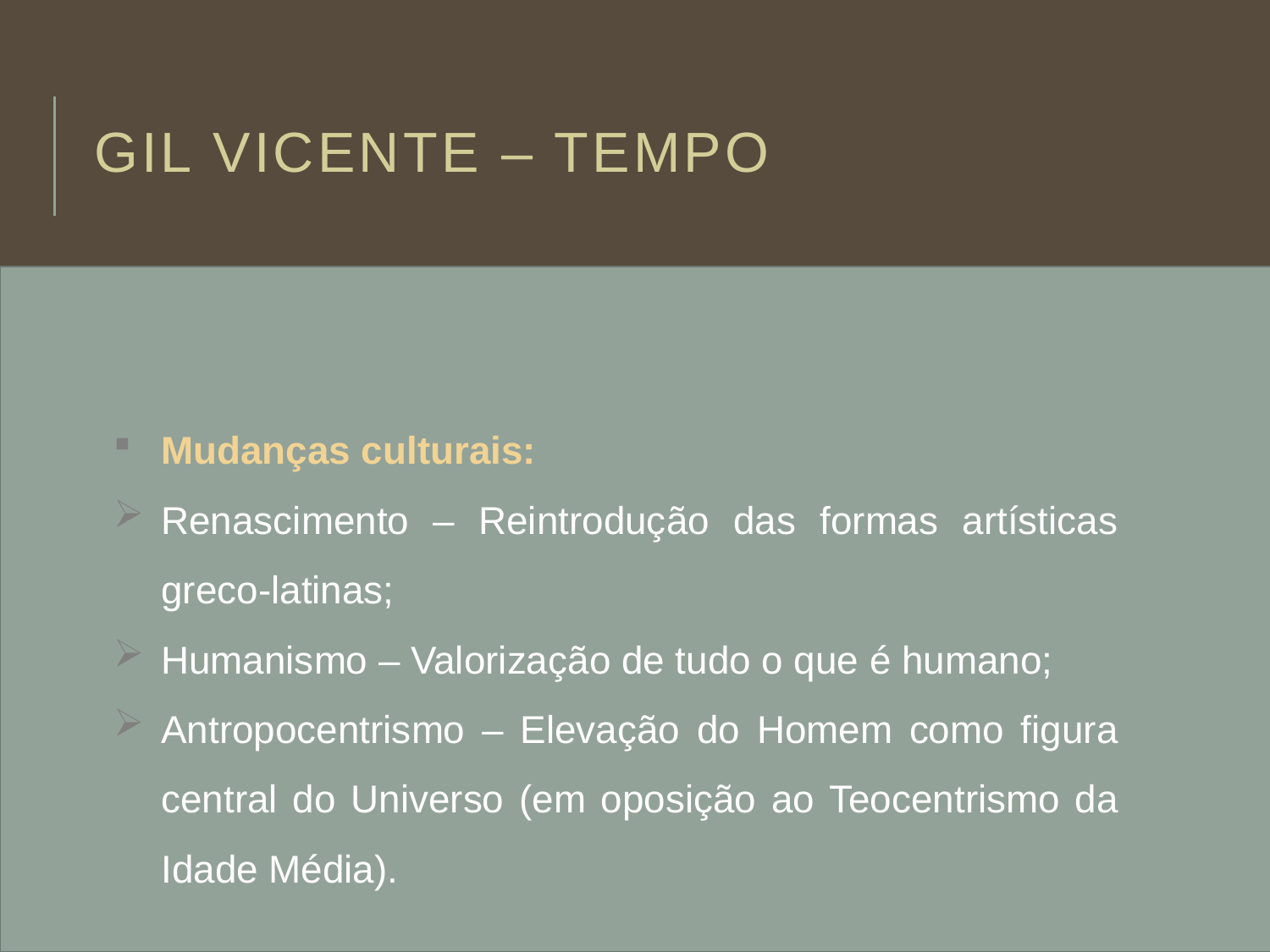

Gil Vicente – Tempo

Mudanças culturais:
Renascimento – Reintrodução das formas artísticas greco-latinas;
Humanismo – Valorização de tudo o que é humano;
Antropocentrismo – Elevação do Homem como figura central do Universo (em oposição ao Teocentrismo da Idade Média).